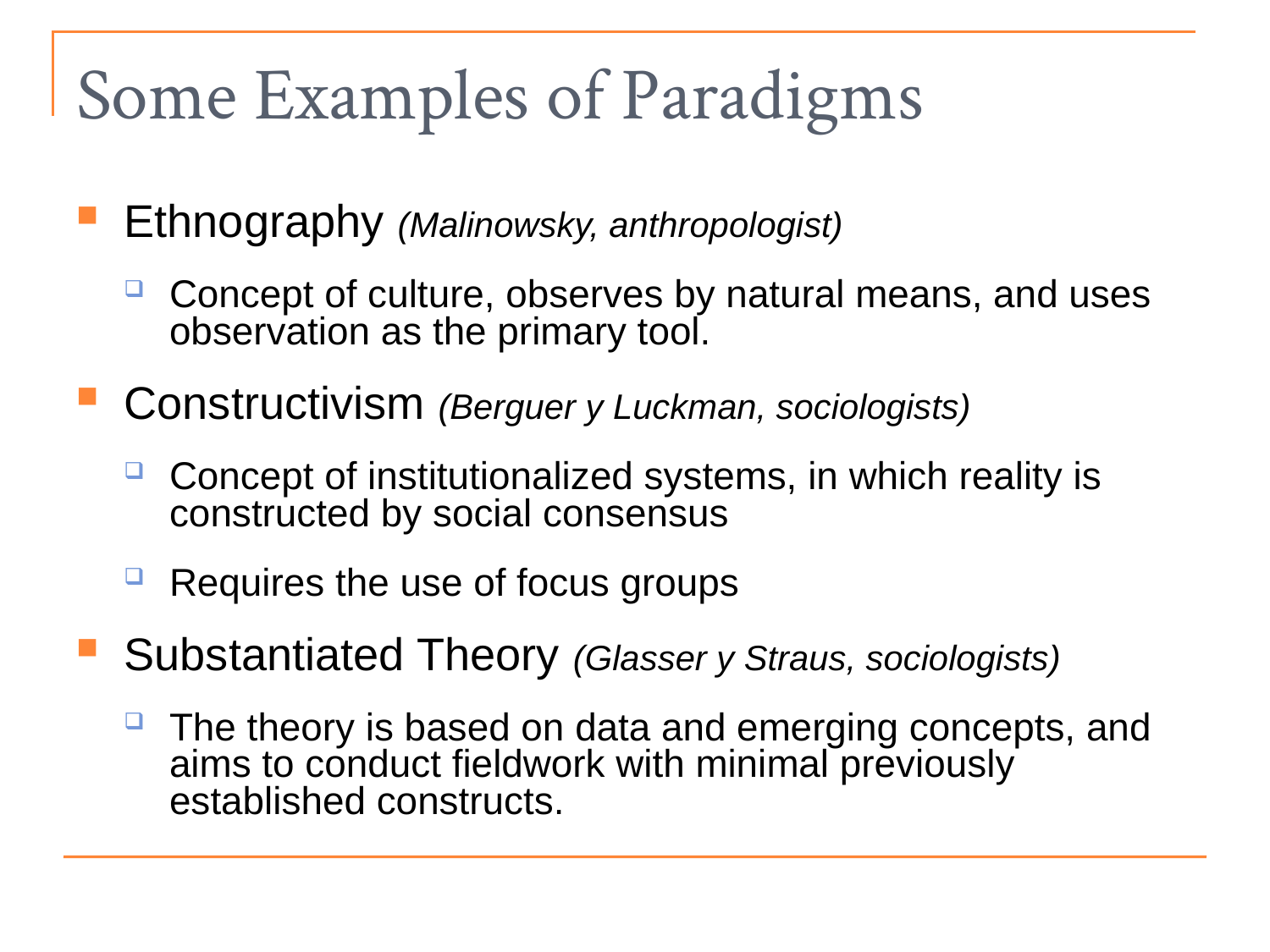

# Some Examples of Paradigms
Ethnography (Malinowsky, anthropologist)
Concept of culture, observes by natural means, and uses observation as the primary tool.
Constructivism (Berguer y Luckman, sociologists)
Concept of institutionalized systems, in which reality is constructed by social consensus
Requires the use of focus groups
Substantiated Theory (Glasser y Straus, sociologists)
The theory is based on data and emerging concepts, and aims to conduct fieldwork with minimal previously established constructs.